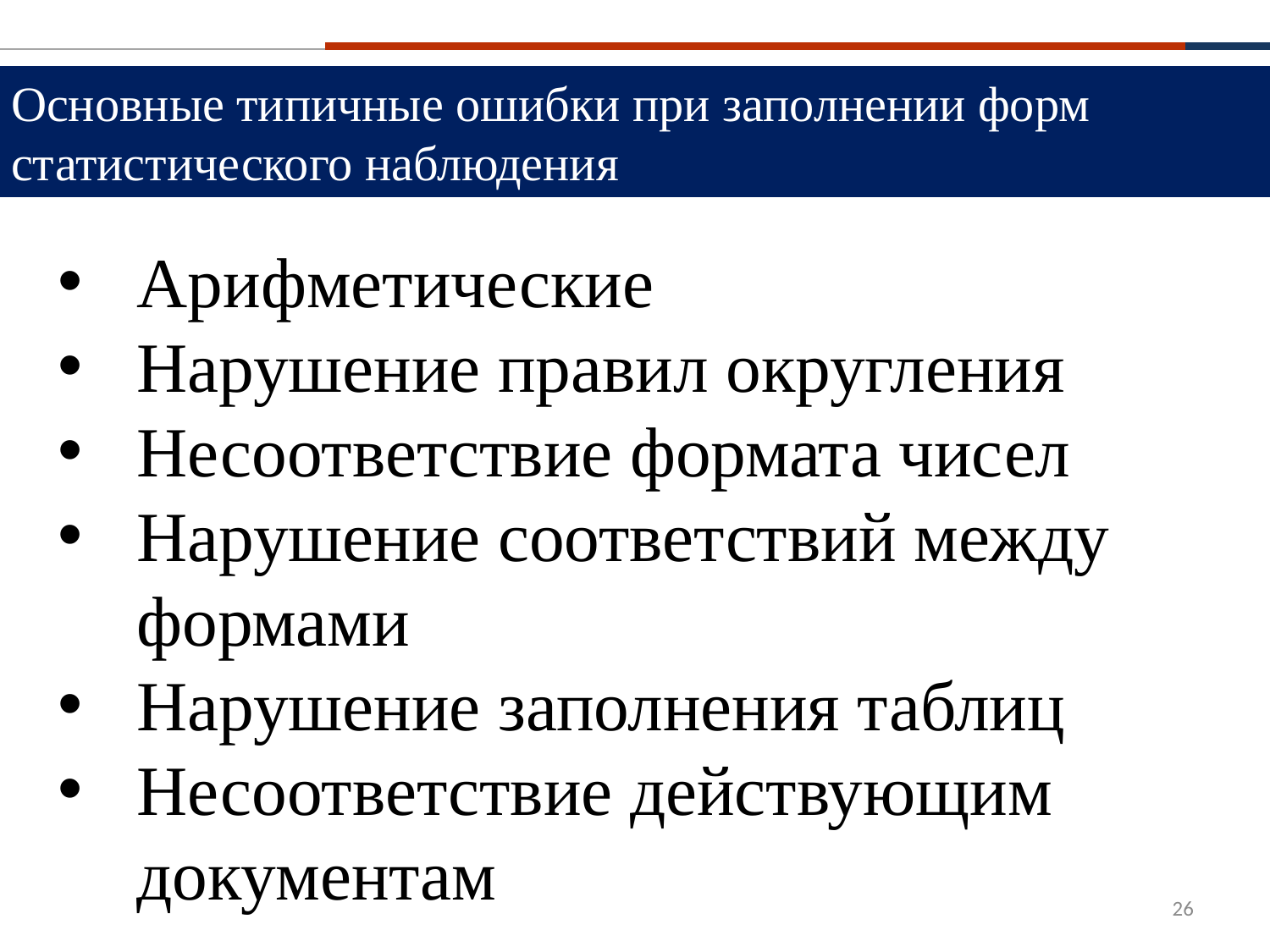

# СХЕМА ОРГАНИЗАЦИИ МЕДИЦИНСКОЙ ПОМОЩИ ДЛЯ ТРУДНОДОСТУПНЫХ И МАЛОНАСЕЛЕННЫХ СЕЛЬСКИХ РАЙОНОВ
Основные типичные ошибки при заполнении форм статистического наблюдения
Арифметические
Нарушение правил округления
Несоответствие формата чисел
Нарушение соответствий между формами
Нарушение заполнения таблиц
Несоответствие действующим документам
26